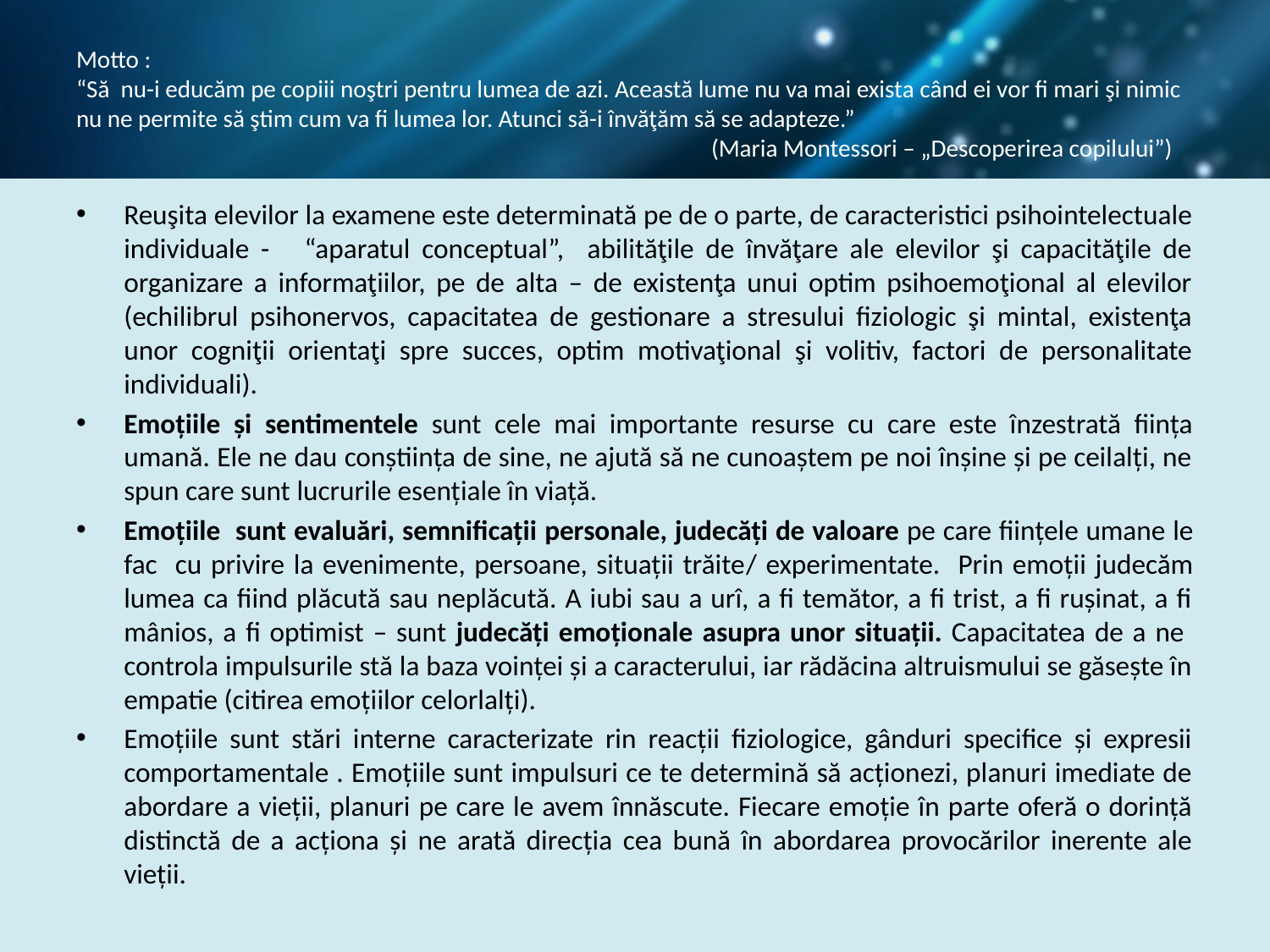

# Motto : “Să  nu-i educăm pe copiii noştri pentru lumea de azi. Această lume nu va mai exista când ei vor fi mari şi nimic nu ne permite să ştim cum va fi lumea lor. Atunci să-i învăţăm să se adapteze.” (Maria Montessori – „Descoperirea copilului”)
Reuşita elevilor la examene este determinată pe de o parte, de caracteristici psihointelectuale individuale -   “aparatul conceptual”,  abilităţile de învăţare ale elevilor şi capacităţile de organizare a informaţiilor, pe de alta – de existenţa unui optim psihoemoţional al elevilor (echilibrul psihonervos, capacitatea de gestionare a stresului fiziologic şi mintal, existenţa unor cogniţii orientaţi spre succes, optim motivaţional şi volitiv, factori de personalitate individuali).
Emoţiile şi sentimentele sunt cele mai importante resurse cu care este înzestrată fiinţa umană. Ele ne dau conştiinţa de sine, ne ajută să ne cunoaştem pe noi înşine şi pe ceilalţi, ne spun care sunt lucrurile esenţiale în viaţă.
Emoţiile  sunt evaluări, semnificaţii personale, judecăţi de valoare pe care fiinţele umane le fac  cu privire la evenimente, persoane, situaţii trăite/ experimentate.  Prin emoţii judecăm lumea ca fiind plăcută sau neplăcută. A iubi sau a urî, a fi temător, a fi trist, a fi ruşinat, a fi mânios, a fi optimist – sunt judecăţi emoţionale asupra unor situaţii. Capacitatea de a ne  controla impulsurile stă la baza voinţei şi a caracterului, iar rădăcina altruismului se găseşte în empatie (citirea emoţiilor celorlalţi).
Emoţiile sunt stări interne caracterizate rin reacţii fiziologice, gânduri specifice şi expresii comportamentale . Emoţiile sunt impulsuri ce te determină să acţionezi, planuri imediate de abordare a vieţii, planuri pe care le avem înnăscute. Fiecare emoţie în parte oferă o dorinţă distinctă de a acţiona şi ne arată direcţia cea bună în abordarea provocărilor inerente ale vieţii.